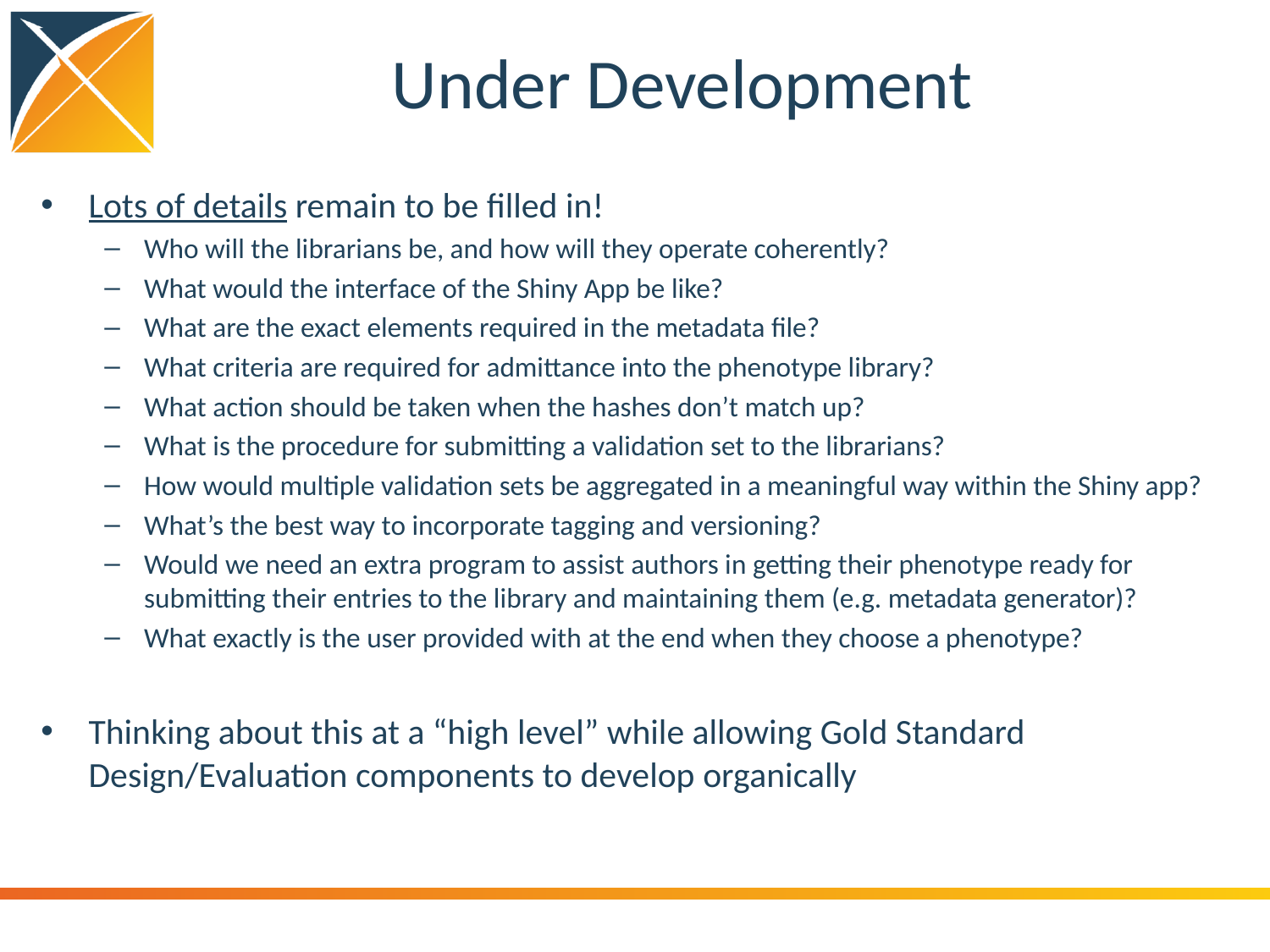

# Under Development
Lots of details remain to be filled in!
Who will the librarians be, and how will they operate coherently?
What would the interface of the Shiny App be like?
What are the exact elements required in the metadata file?
What criteria are required for admittance into the phenotype library?
What action should be taken when the hashes don’t match up?
What is the procedure for submitting a validation set to the librarians?
How would multiple validation sets be aggregated in a meaningful way within the Shiny app?
What’s the best way to incorporate tagging and versioning?
Would we need an extra program to assist authors in getting their phenotype ready for submitting their entries to the library and maintaining them (e.g. metadata generator)?
What exactly is the user provided with at the end when they choose a phenotype?

Thinking about this at a “high level” while allowing Gold Standard Design/Evaluation components to develop organically